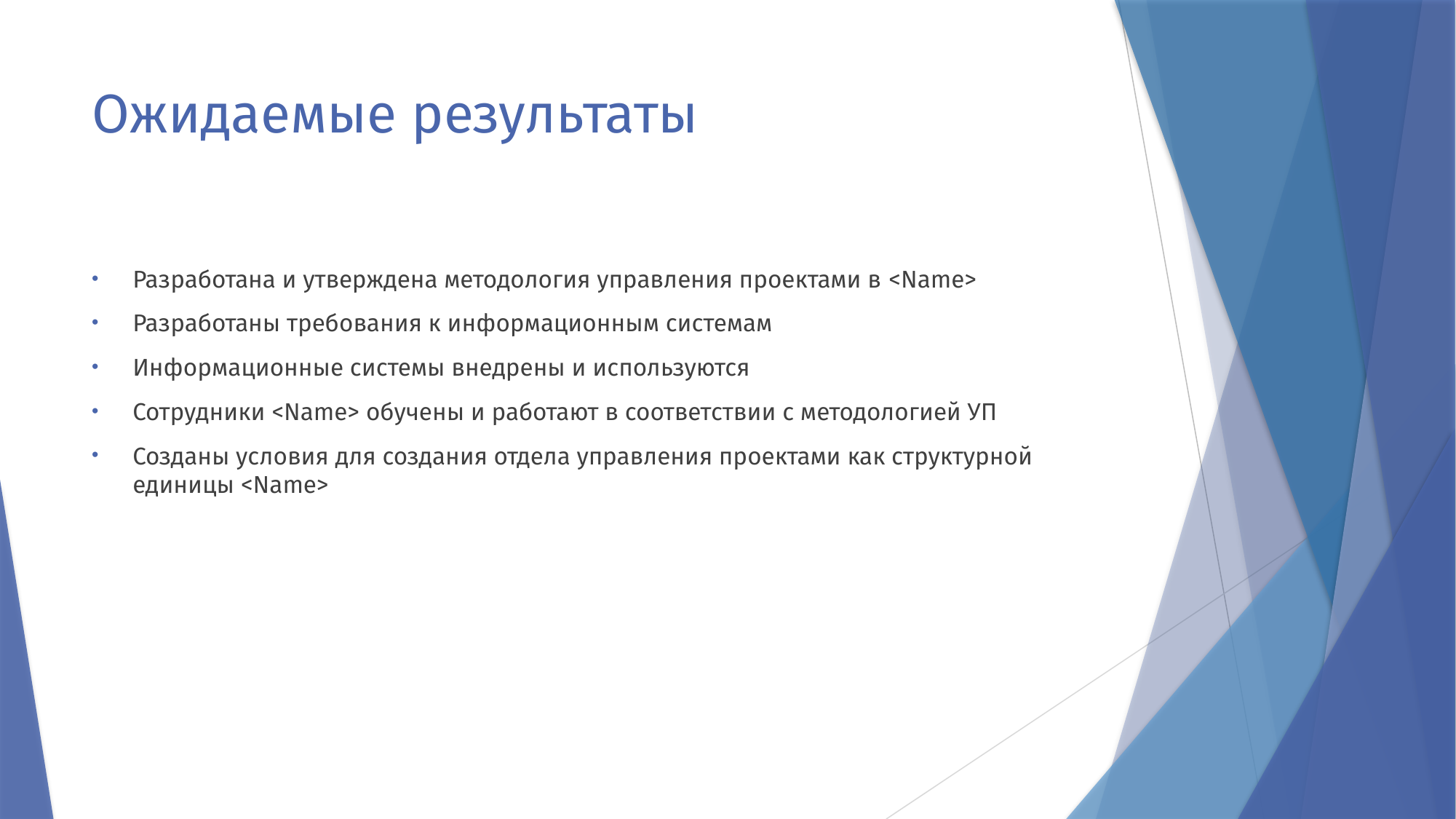

# Ожидаемые результаты
Разработана и утверждена методология управления проектами в <Name>
Разработаны требования к информационным системам
Информационные системы внедрены и используются
Сотрудники <Name> обучены и работают в соответствии с методологией УП
Созданы условия для создания отдела управления проектами как структурной единицы <Name>